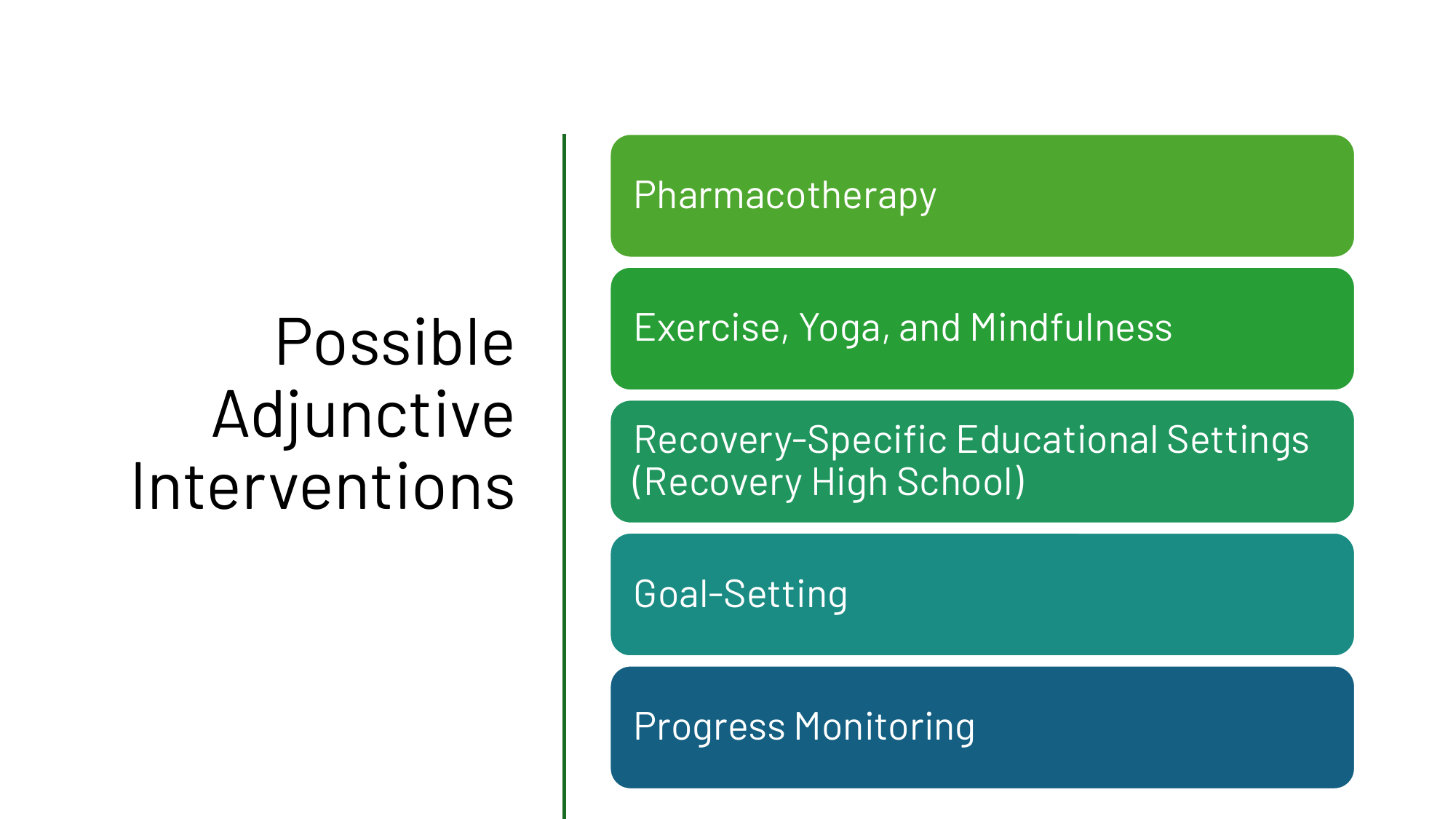

# Possible Adjunctive Interventions

Pharmacotherapy
Exercise, Yoga, and Mindfulness
Recovery-Specific Educational Settings (Recovery High School)
Goal-Setting
Progress Monitoring